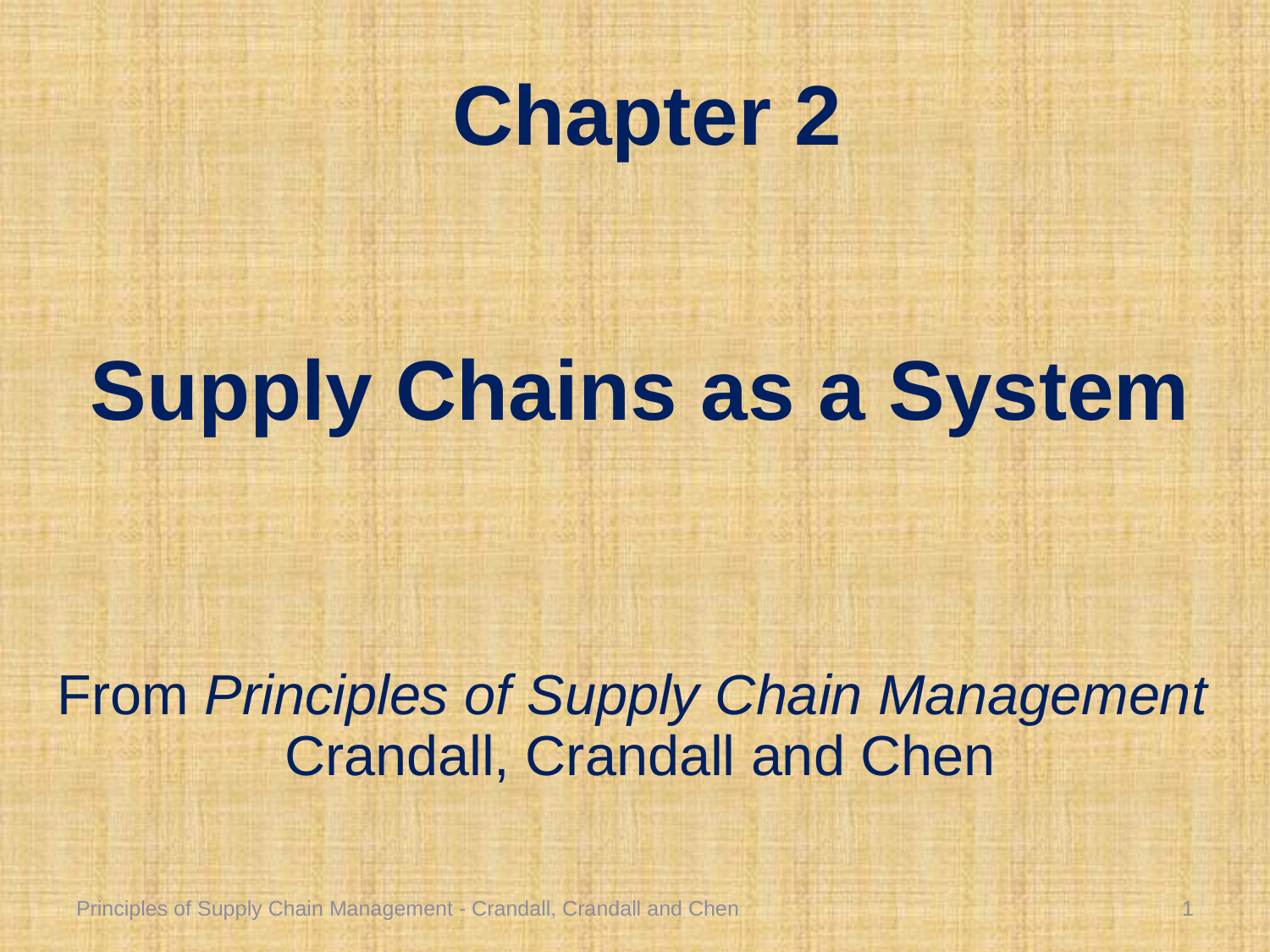

# Chapter 2

Supply Chains as a System

From Principles of Supply Chain Management  Crandall, Crandall and Chen
Principles of Supply Chain Management - Crandall, Crandall and Chen
1